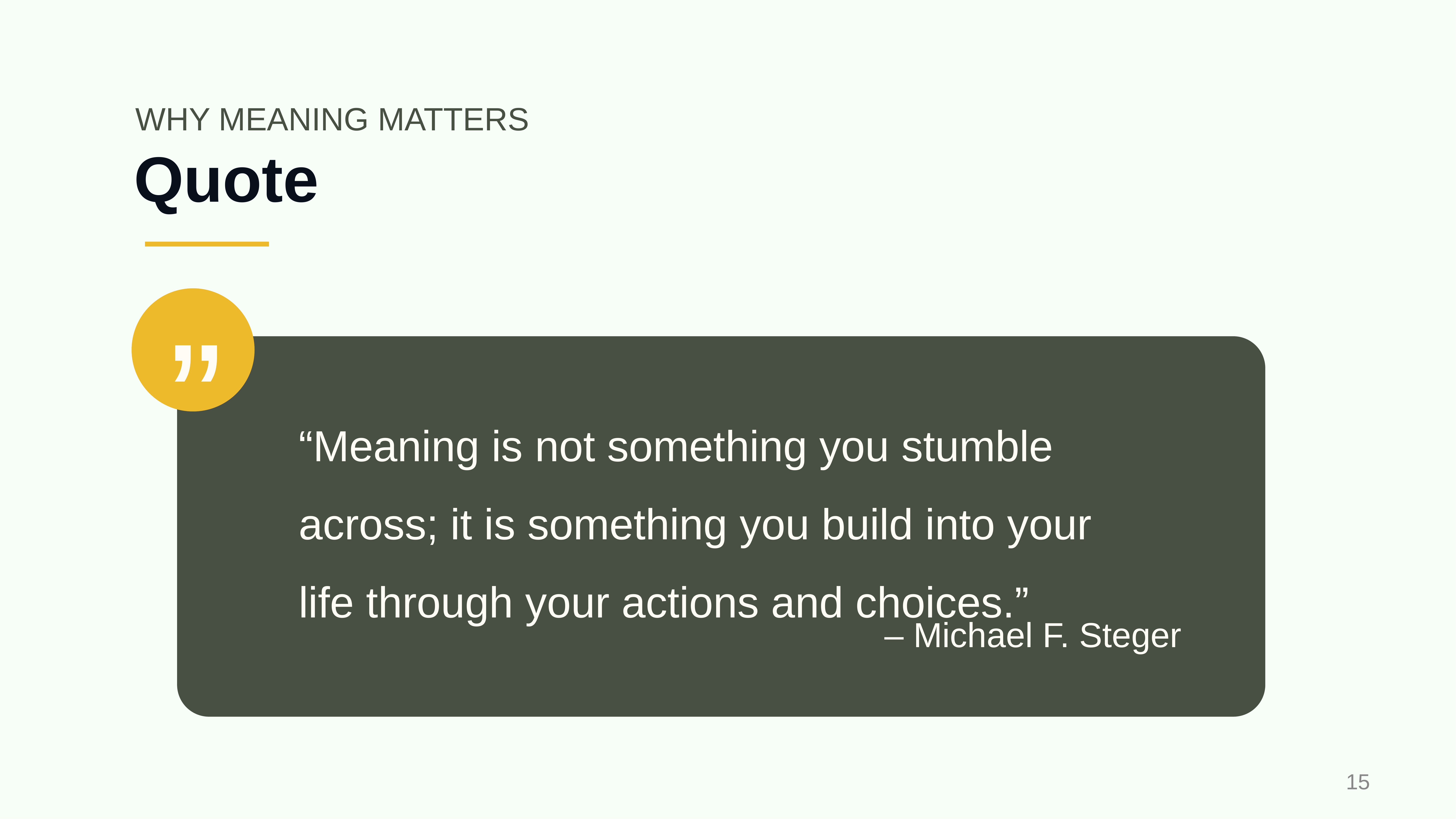

WHY MEANING MATTERS
# Quote

”

“Meaning is not something you stumble across; it is something you build into your life through your actions and choices.”
– Michael F. Steger
15